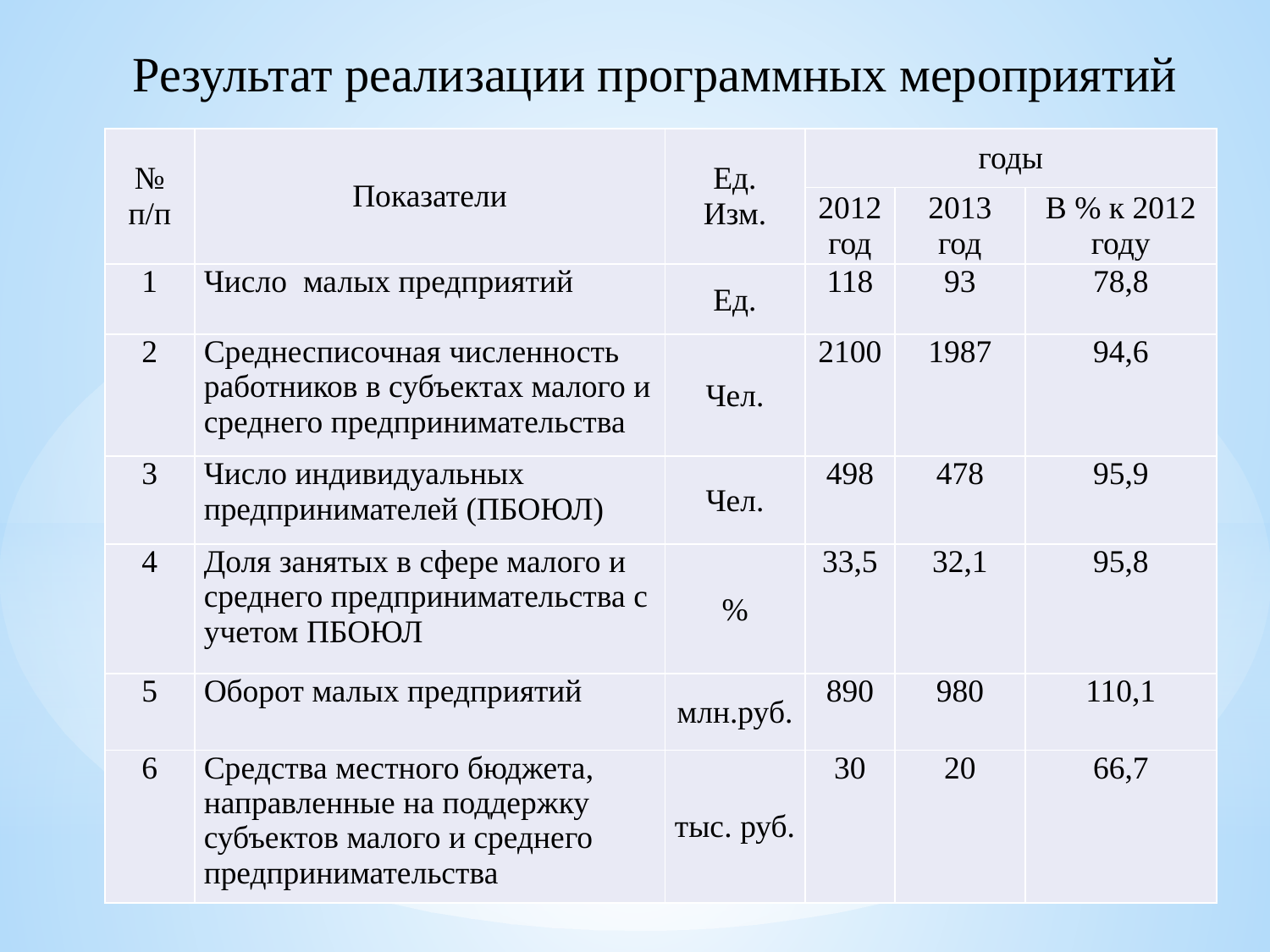

Результат реализации программных мероприятий
| № п/п | Показатели | Ед. Изм. | годы |  |  |
| --- | --- | --- | --- | --- | --- |
|  |  |  | 2012 год | 2013 год | В % к 2012 году |
| 1 | Число малых предприятий | Ед. | 118 | 93 | 78,8 |
| 2 | Среднесписочная численность работников в субъектах малого и среднего предпринимательства | Чел. | 2100 | 1987 | 94,6 |
| 3 | Число индивидуальных предпринимателей (ПБОЮЛ) | Чел. | 498 | 478 | 95,9 |
| 4 | Доля занятых в сфере малого и среднего предпринимательства с учетом ПБОЮЛ | % | 33,5 | 32,1 | 95,8 |
| 5 | Оборот малых предприятий | млн.руб. | 890 | 980 | 110,1 |
| 6 | Средства местного бюджета, направленные на поддержку субъектов малого и среднего предпринимательства | тыс. руб. | 30 | 20 | 66,7 |